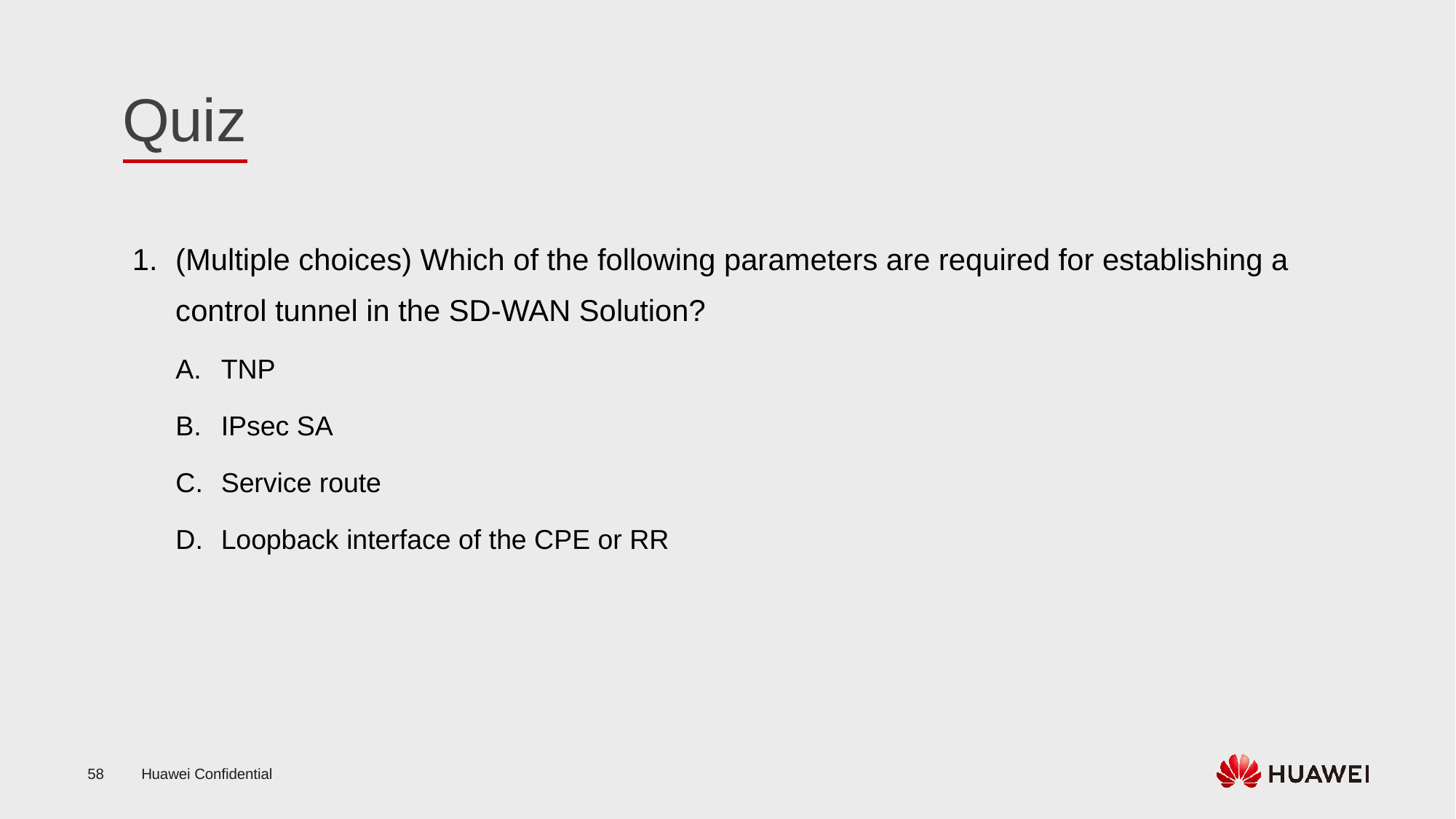

(Multiple choices) Which of the following parameters are required for establishing a control tunnel in the SD-WAN Solution?
TNP
IPsec SA
Service route
Loopback interface of the CPE or RR